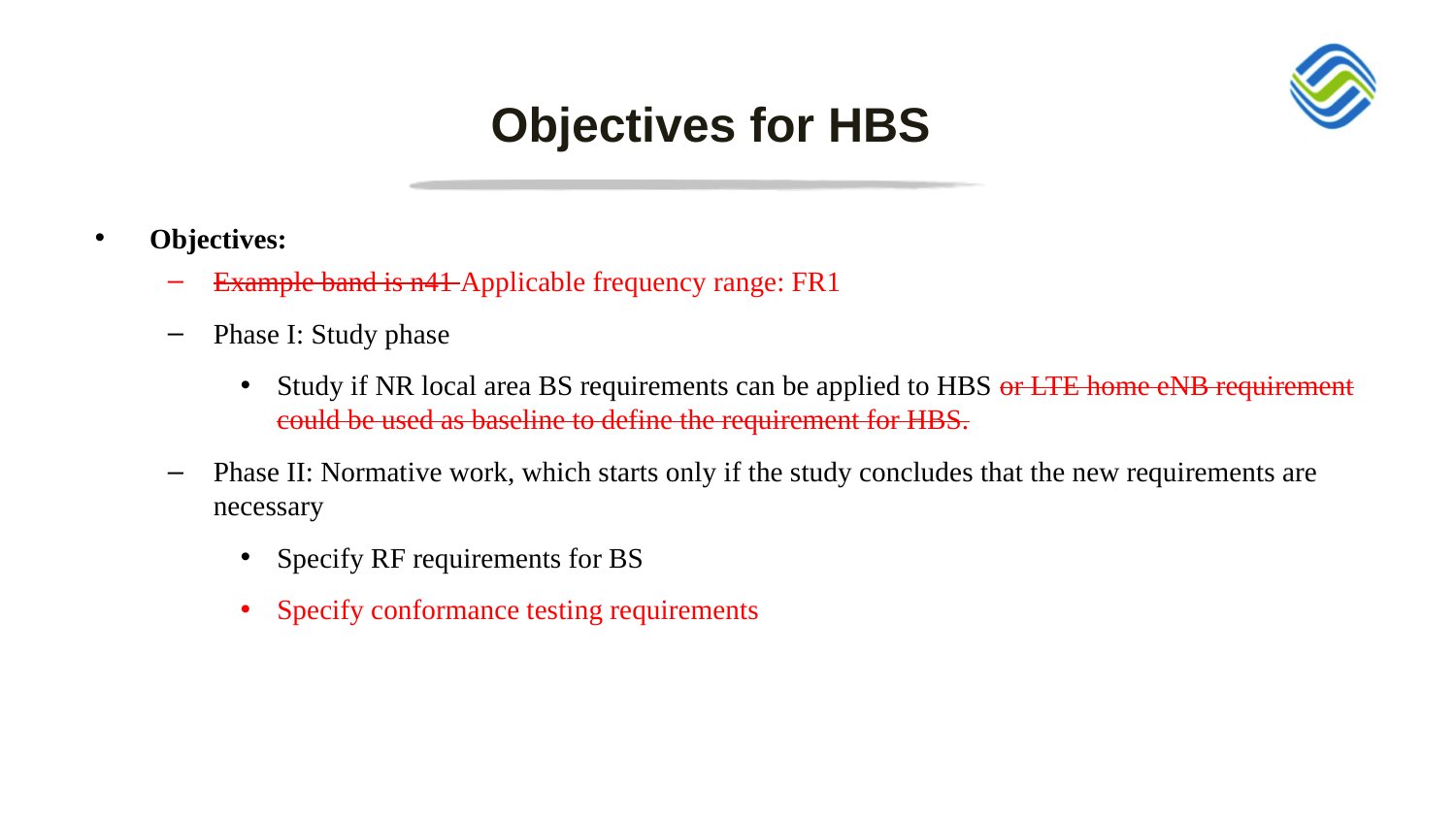

# Objectives for HBS
Objectives:
Example band is n41 Applicable frequency range: FR1
Phase I: Study phase
Study if NR local area BS requirements can be applied to HBS or LTE home eNB requirement could be used as baseline to define the requirement for HBS.
Phase II: Normative work, which starts only if the study concludes that the new requirements are necessary
Specify RF requirements for BS
Specify conformance testing requirements